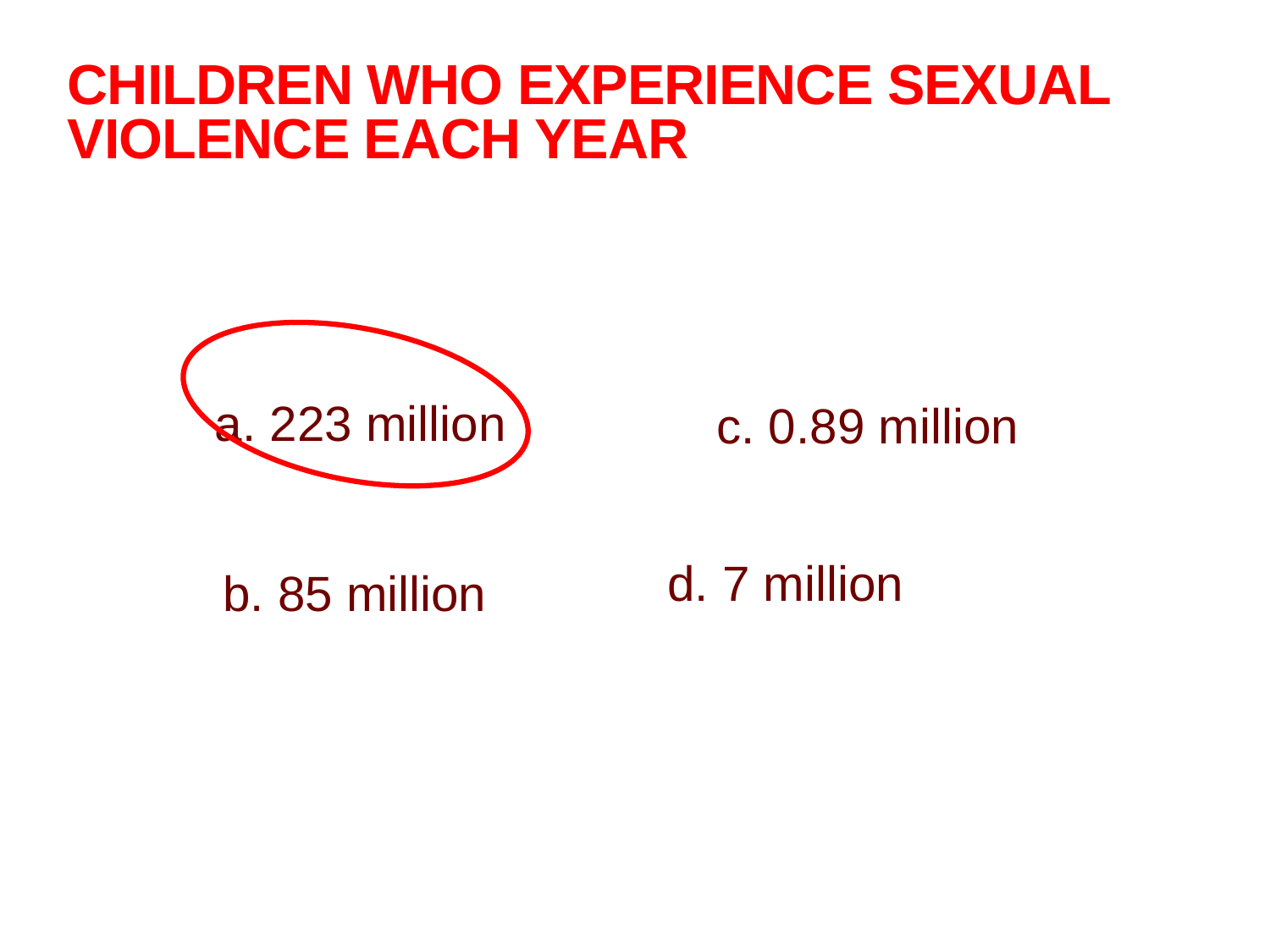

# CHILDREN WHO EXPERIENCE SEXUAL VIOLENCE EACH YEAr

a. 223 million
	c. 0.89 million
d. 7 million
	b. 85 million